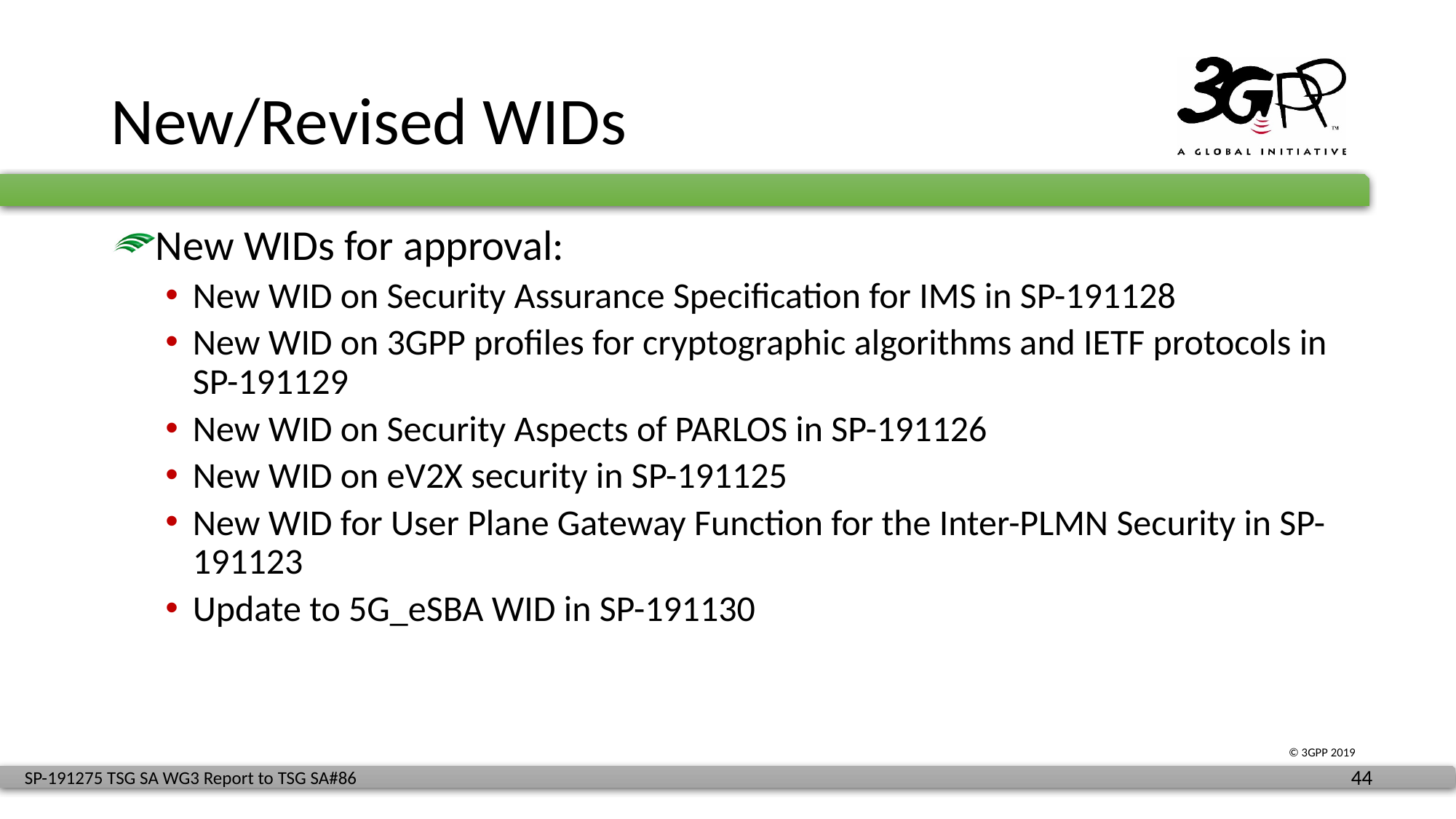

# New/Revised WIDs
New WIDs for approval:
New WID on Security Assurance Specification for IMS in SP-191128
New WID on 3GPP profiles for cryptographic algorithms and IETF protocols in SP-191129
New WID on Security Aspects of PARLOS in SP-191126
New WID on eV2X security in SP-191125
New WID for User Plane Gateway Function for the Inter-PLMN Security in SP-191123
Update to 5G_eSBA WID in SP-191130